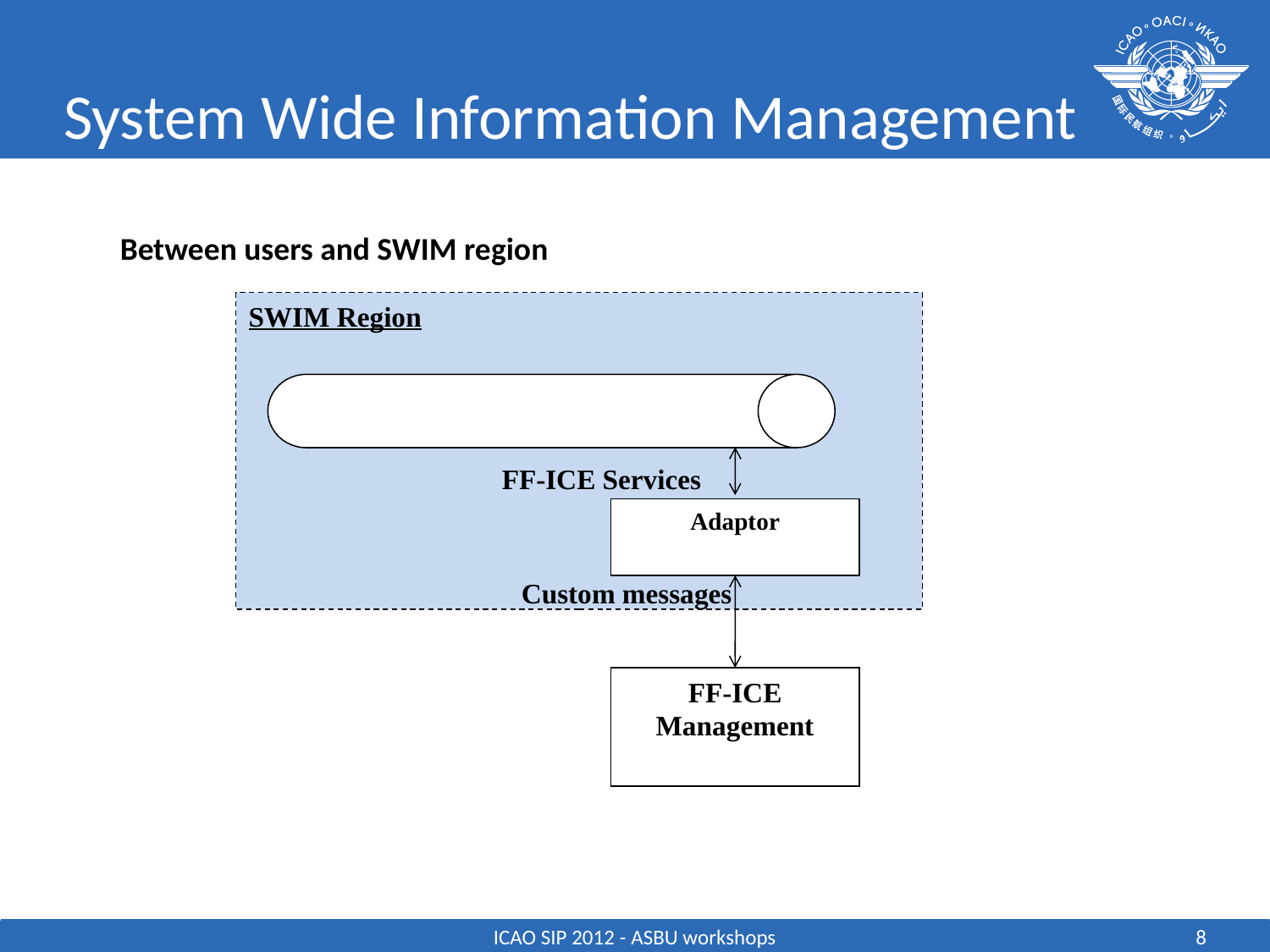

# System Wide Information Management

Between users and SWIM region

SWIM Region

FF-ICE Services
Adaptor
Custom messages

FF-ICE Management
ICAO SIP 2012 - ASBU workshops
8